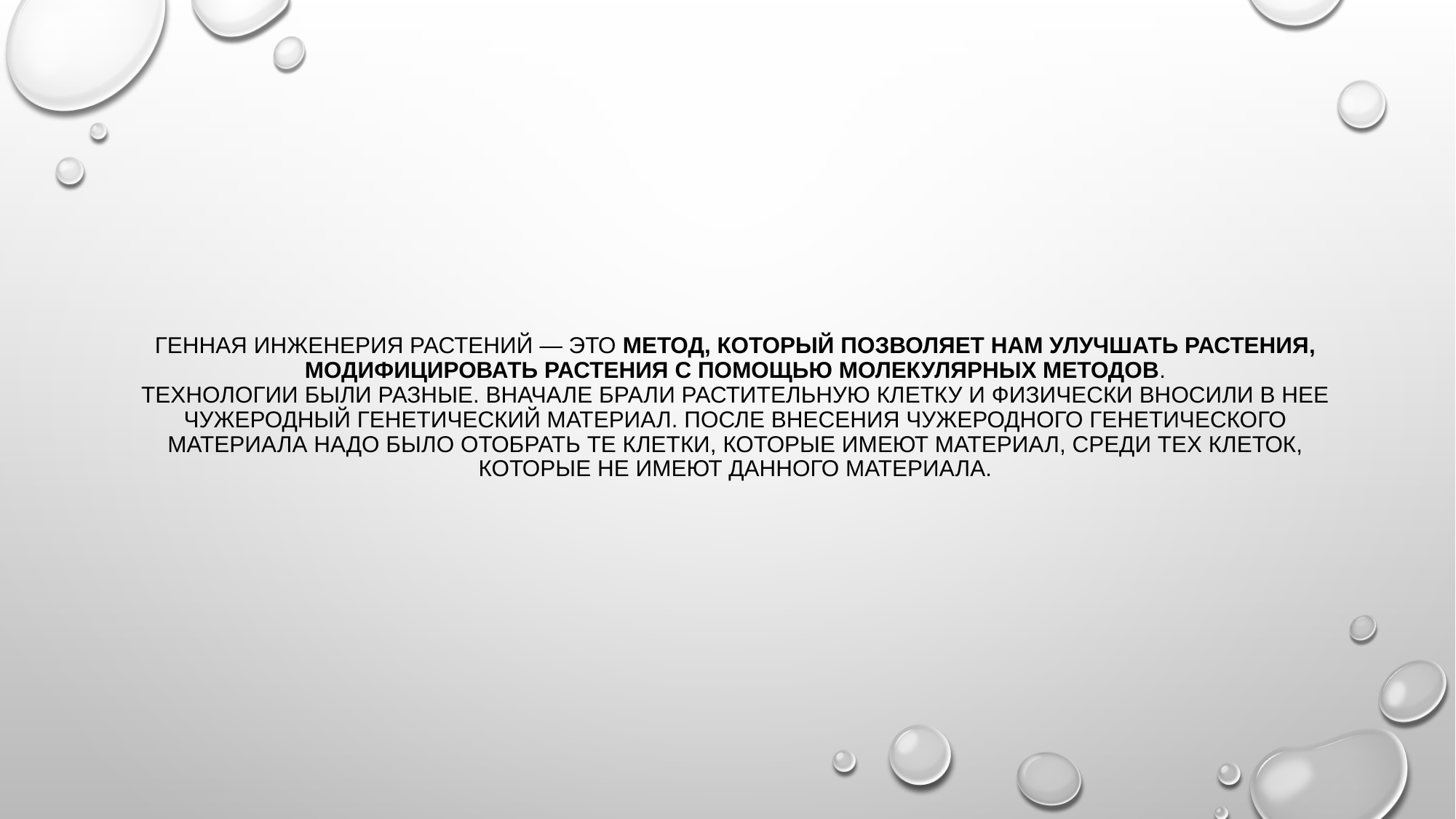

# Генная инженерия растений — это метод, который позволяет нам улучшать растения, модифицировать растения с помощью молекулярных методов. Технологии были разные. Вначале брали растительную клетку и физически вносили в нее чужеродный генетический материал. После внесения чужеродного генетического материала надо было отобрать те клетки, которые имеют материал, среди тех клеток, которые не имеют данного материала.